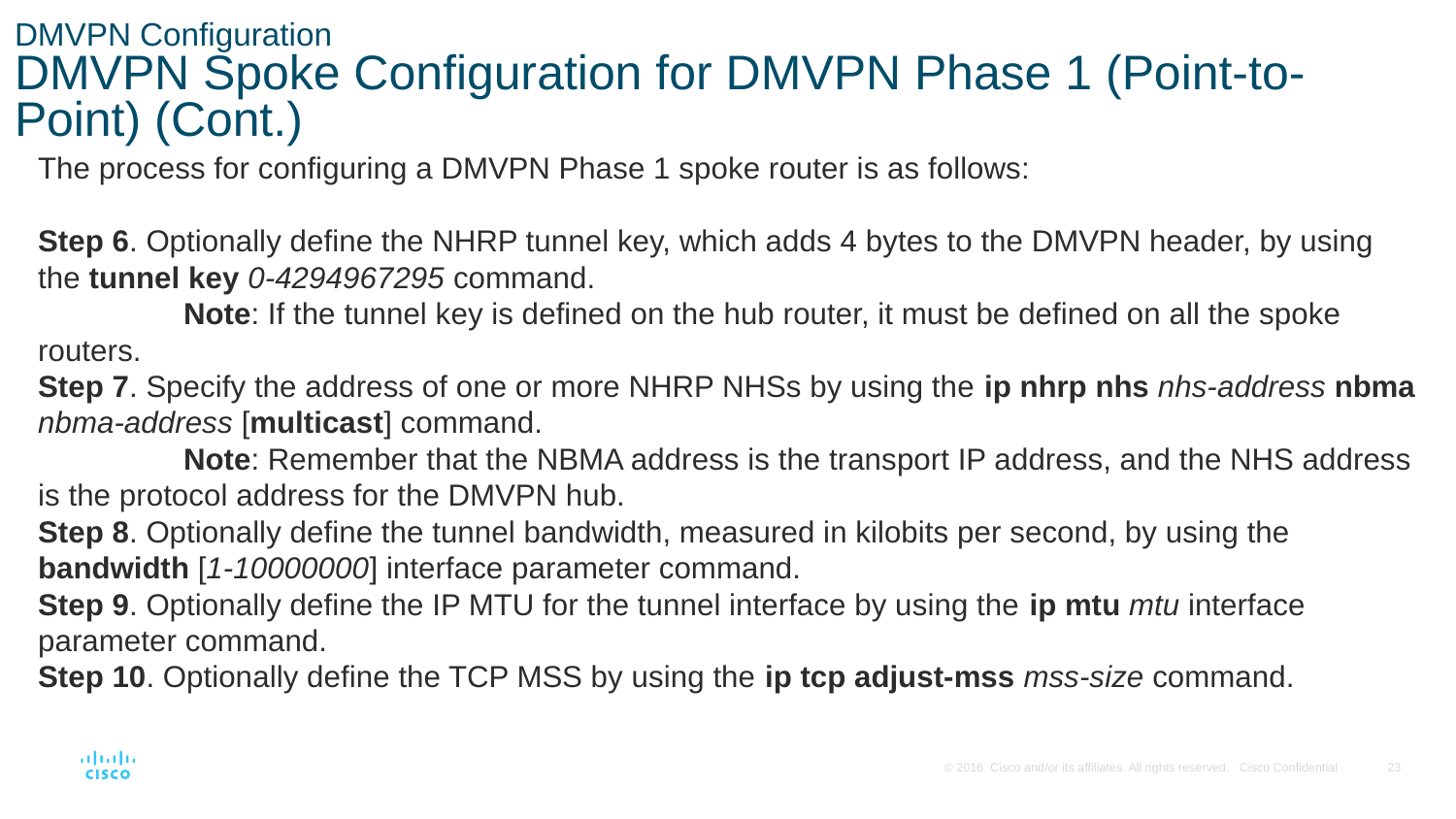

# DMVPN Configuration DMVPN Spoke Configuration for DMVPN Phase 1 (Point-to-Point) (Cont.)
The process for configuring a DMVPN Phase 1 spoke router is as follows:

Step 6. Optionally define the NHRP tunnel key, which adds 4 bytes to the DMVPN header, by using the tunnel key 0-4294967295 command.
	Note: If the tunnel key is defined on the hub router, it must be defined on all the spoke routers.
Step 7. Specify the address of one or more NHRP NHSs by using the ip nhrp nhs nhs-address nbma nbma-address [multicast] command.
	Note: Remember that the NBMA address is the transport IP address, and the NHS address is the protocol address for the DMVPN hub.
Step 8. Optionally define the tunnel bandwidth, measured in kilobits per second, by using the bandwidth [1-10000000] interface parameter command.
Step 9. Optionally define the IP MTU for the tunnel interface by using the ip mtu mtu interface parameter command.
Step 10. Optionally define the TCP MSS by using the ip tcp adjust-mss mss-size command.